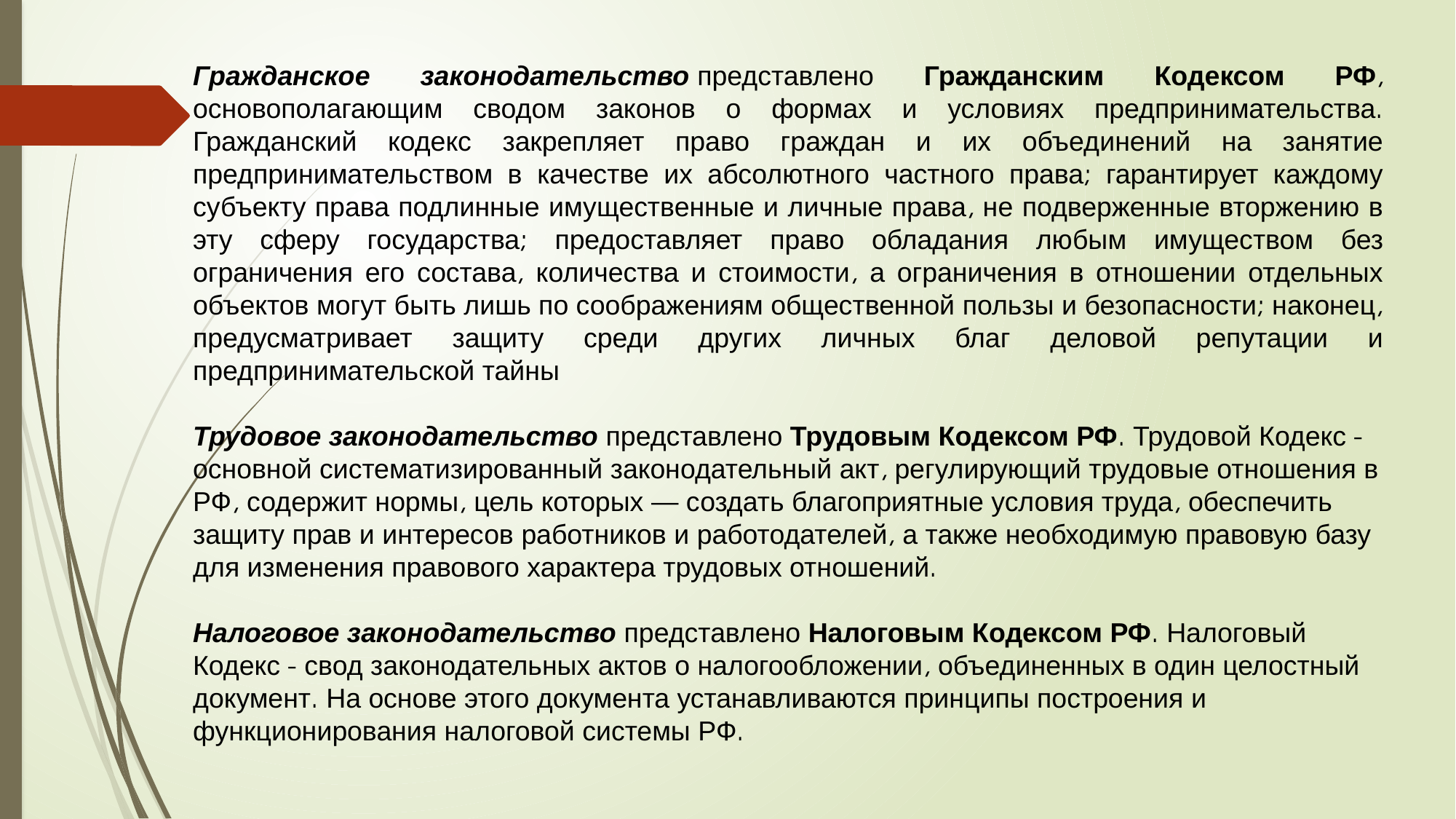

Гражданское законодательство представлено Гражданским Кодексом РФ, основополагающим сводом законов о формах и условиях предпринимательства. Гражданский кодекс закрепляет право граждан и их объединений на занятие предпринимательством в качестве их абсолютного частного права; гарантирует каждому субъекту права подлинные имущественные и личные права, не подверженные вторжению в эту сферу государства; предоставляет право обладания любым имуществом без ограничения его состава, количества и стоимости, а ограничения в отношении отдельных объектов могут быть лишь по соображениям общественной пользы и безопасности; наконец, предусматривает защиту среди других личных благ деловой репутации и предпринимательской тайны

Трудовое законодательство представлено Трудовым Кодексом РФ. Трудовой Кодекс - основной систематизированный законодательный акт, регулирующий трудовые отношения в РФ, содержит нормы, цель которых — создать благоприятные условия труда, обеспечить защиту прав и интересов работников и работодателей, а также необходимую правовую базу для изменения правового характера трудовых отношений.

Налоговое законодательство представлено Налоговым Кодексом РФ. Налоговый Кодекс - свод законодательных актов о налогообложении, объединенных в один целостный документ. На основе этого документа устанавливаются принципы построения и функционирования налоговой системы РФ.